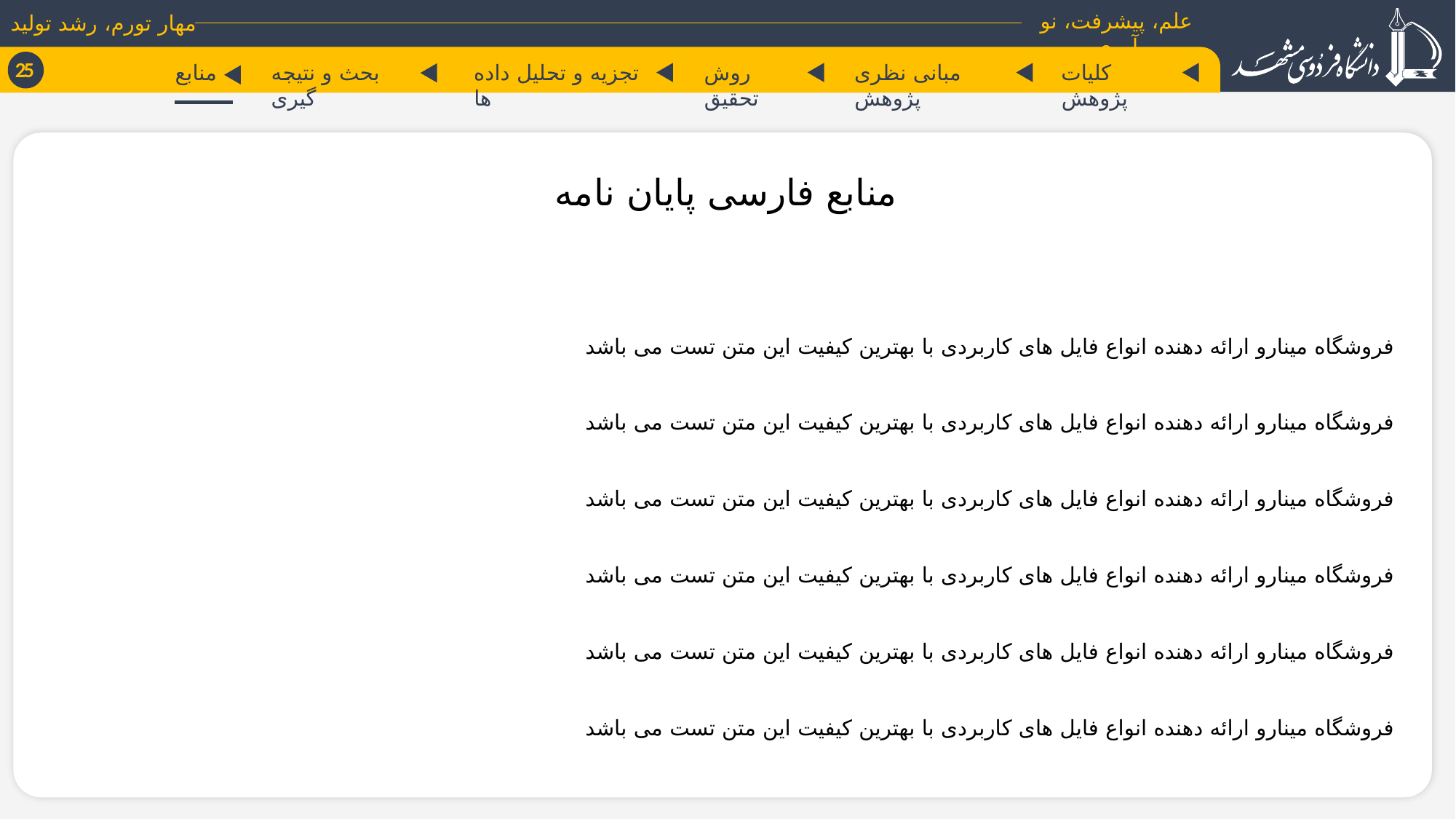

علم، پیشرفت، نو آوری
مهار تورم، رشد تولید

25

منابع
بحث و نتیجه گیری
تجزیه و تحلیل داده ها
روش تحقیق
مبانی نظری پژوهش
کلیات پژوهش

منابع فارسی پایان نامه
فروشگاه مینارو ارائه دهنده انواع فایل های کاربردی با بهترین کیفیت این متن تست می باشد
فروشگاه مینارو ارائه دهنده انواع فایل های کاربردی با بهترین کیفیت این متن تست می باشد
فروشگاه مینارو ارائه دهنده انواع فایل های کاربردی با بهترین کیفیت این متن تست می باشد
فروشگاه مینارو ارائه دهنده انواع فایل های کاربردی با بهترین کیفیت این متن تست می باشد
فروشگاه مینارو ارائه دهنده انواع فایل های کاربردی با بهترین کیفیت این متن تست می باشد
فروشگاه مینارو ارائه دهنده انواع فایل های کاربردی با بهترین کیفیت این متن تست می باشد